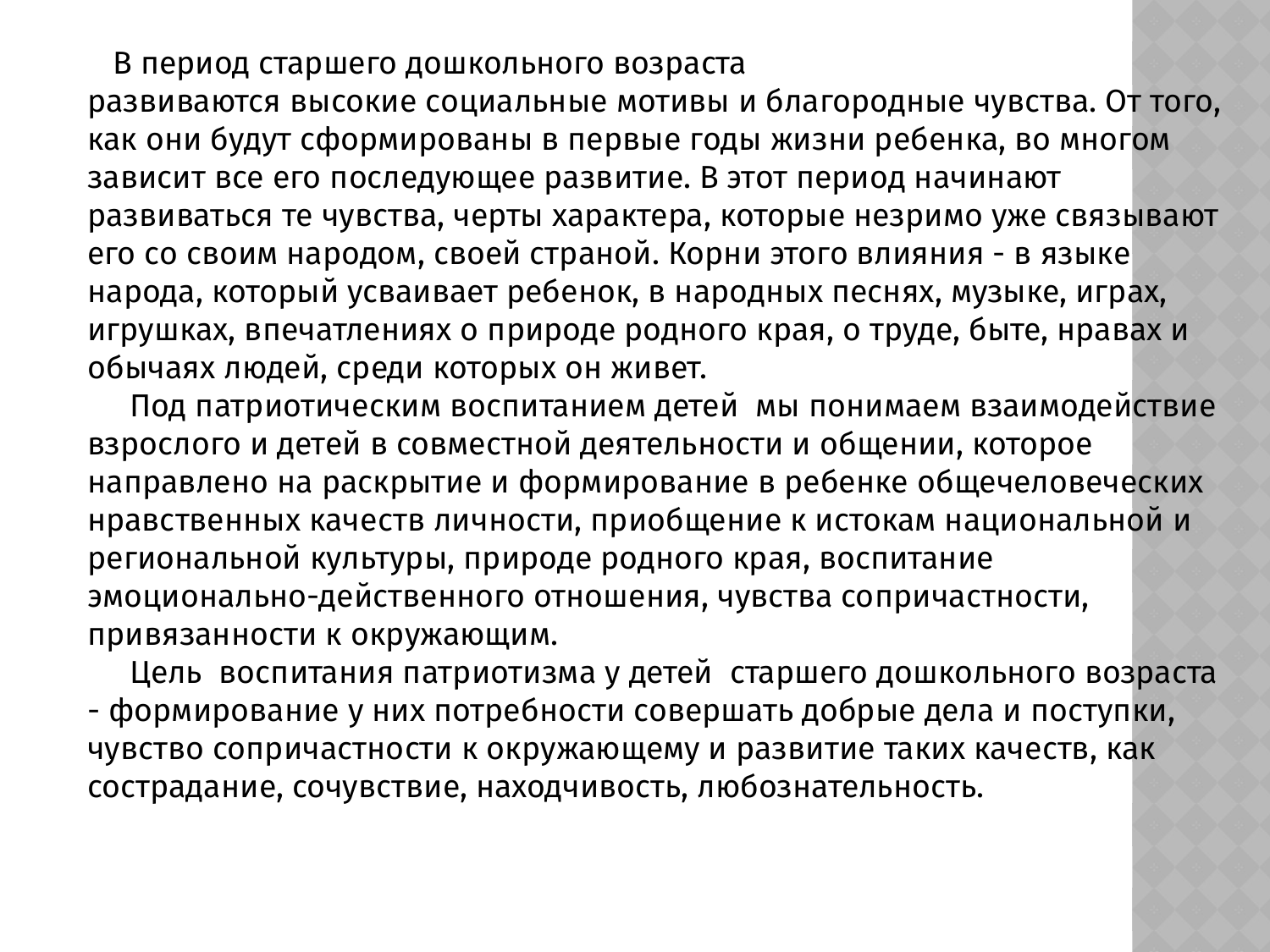

В период старшего дошкольного возраста развиваются высокие социальные мотивы и благородные чувства. От того, как они будут сформированы в первые годы жизни ребенка, во многом зависит все его последующее развитие. В этот период начинают развиваться те чувства, черты характера, которые незримо уже связывают его со своим народом, своей страной. Корни этого влияния - в языке народа, который усваивает ребенок, в народных песнях, музыке, играх, игрушках, впечатлениях о природе родного края, о труде, быте, нравах и обычаях людей, среди которых он живет.
     Под патриотическим воспитанием детей  мы понимаем взаимодействие взрослого и детей в совместной деятельности и общении, которое направлено на раскрытие и формирование в ребенке общечеловеческих нравственных качеств личности, приобщение к истокам национальной и региональной культуры, природе родного края, воспитание эмоционально-действенного отношения, чувства сопричастности, привязанности к окружающим.
     Цель  воспитания патриотизма у детей  старшего дошкольного возраста - формирование у них потребности совершать добрые дела и поступки, чувство сопричастности к окружающему и развитие таких качеств, как сострадание, сочувствие, находчивость, любознательность.